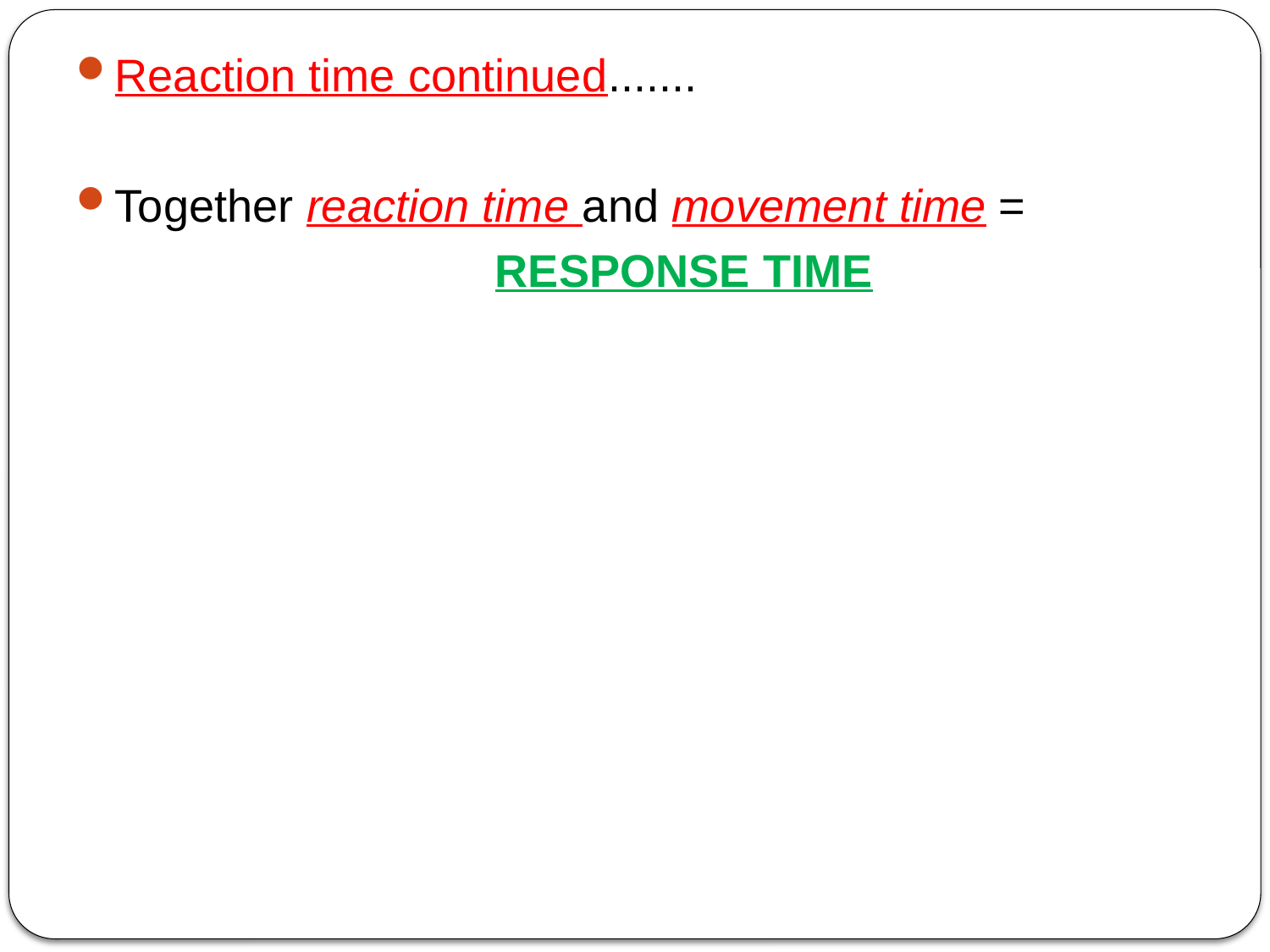

Reaction time continued.......

Together reaction time and movement time =
				RESPONSE TIME